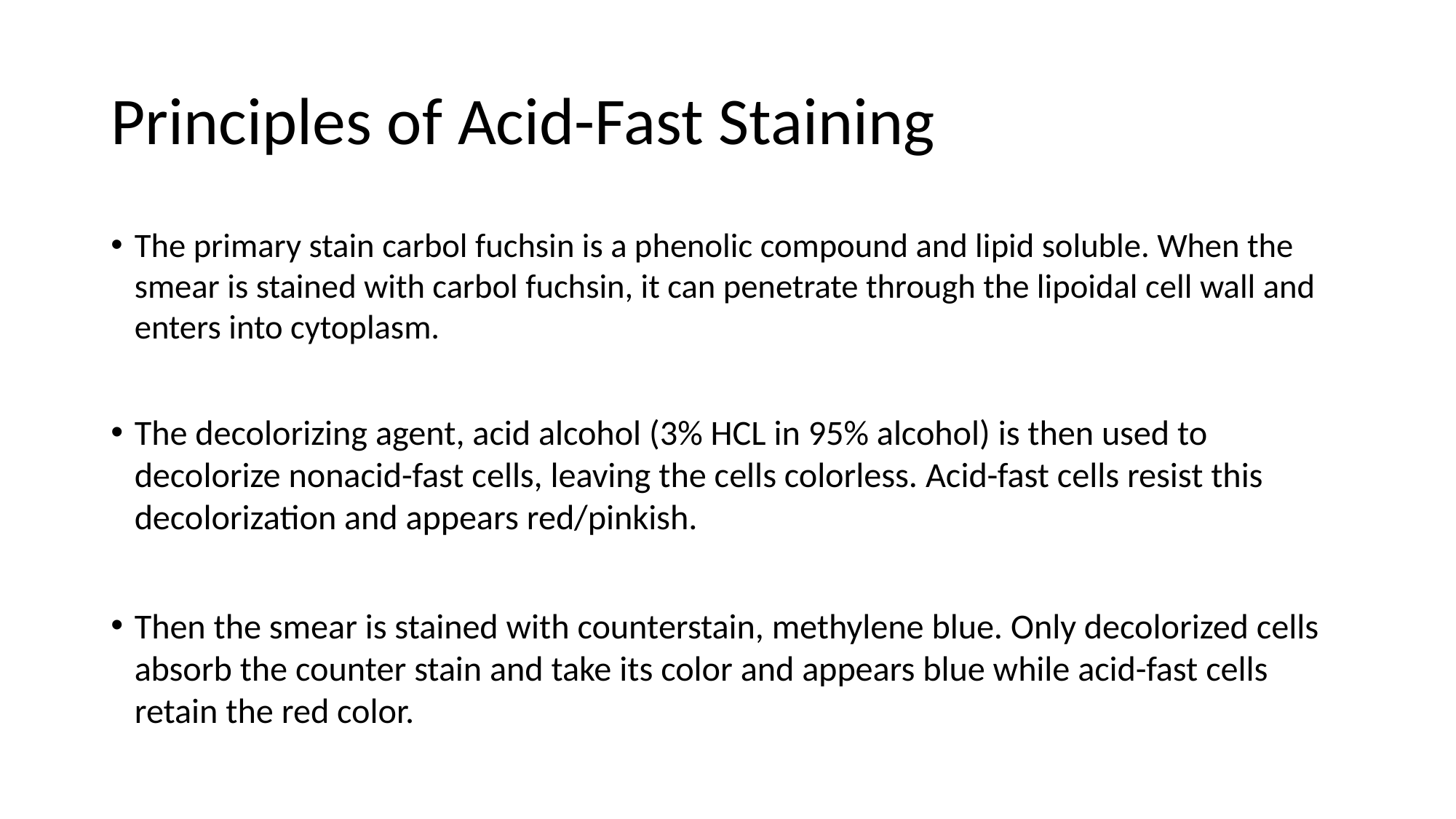

# Principles of Acid-Fast Staining
The primary stain carbol fuchsin is a phenolic compound and lipid soluble. When the smear is stained with carbol fuchsin, it can penetrate through the lipoidal cell wall and enters into cytoplasm.

The decolorizing agent, acid alcohol (3% HCL in 95% alcohol) is then used to decolorize nonacid-fast cells, leaving the cells colorless. Acid-fast cells resist this decolorization and appears red/pinkish.

Then the smear is stained with counterstain, methylene blue. Only decolorized cells absorb the counter stain and take its color and appears blue while acid-fast cells retain the red color.